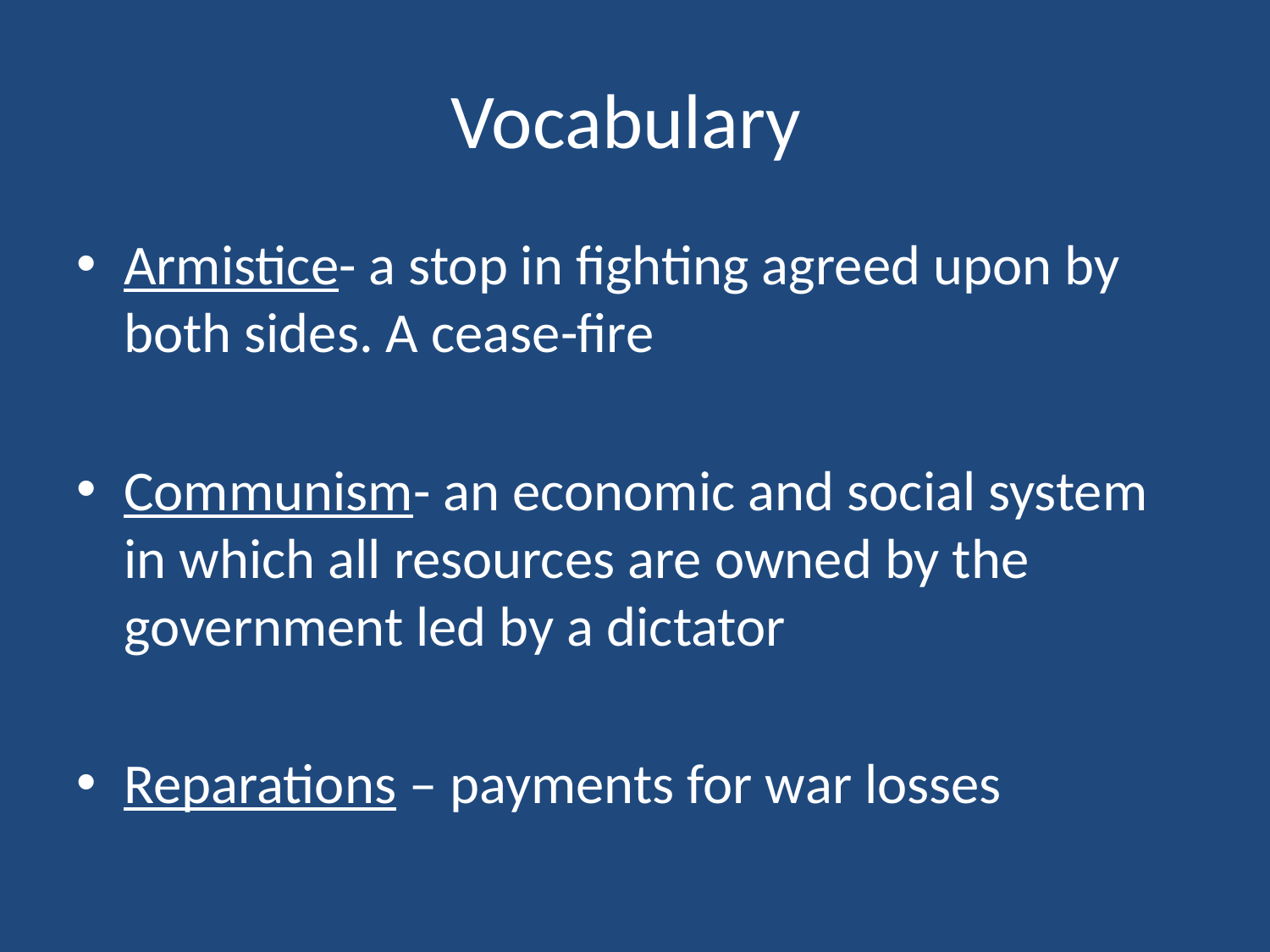

# Vocabulary
Armistice- a stop in fighting agreed upon by both sides. A cease-fire

Communism- an economic and social system in which all resources are owned by the government led by a dictator

Reparations – payments for war losses